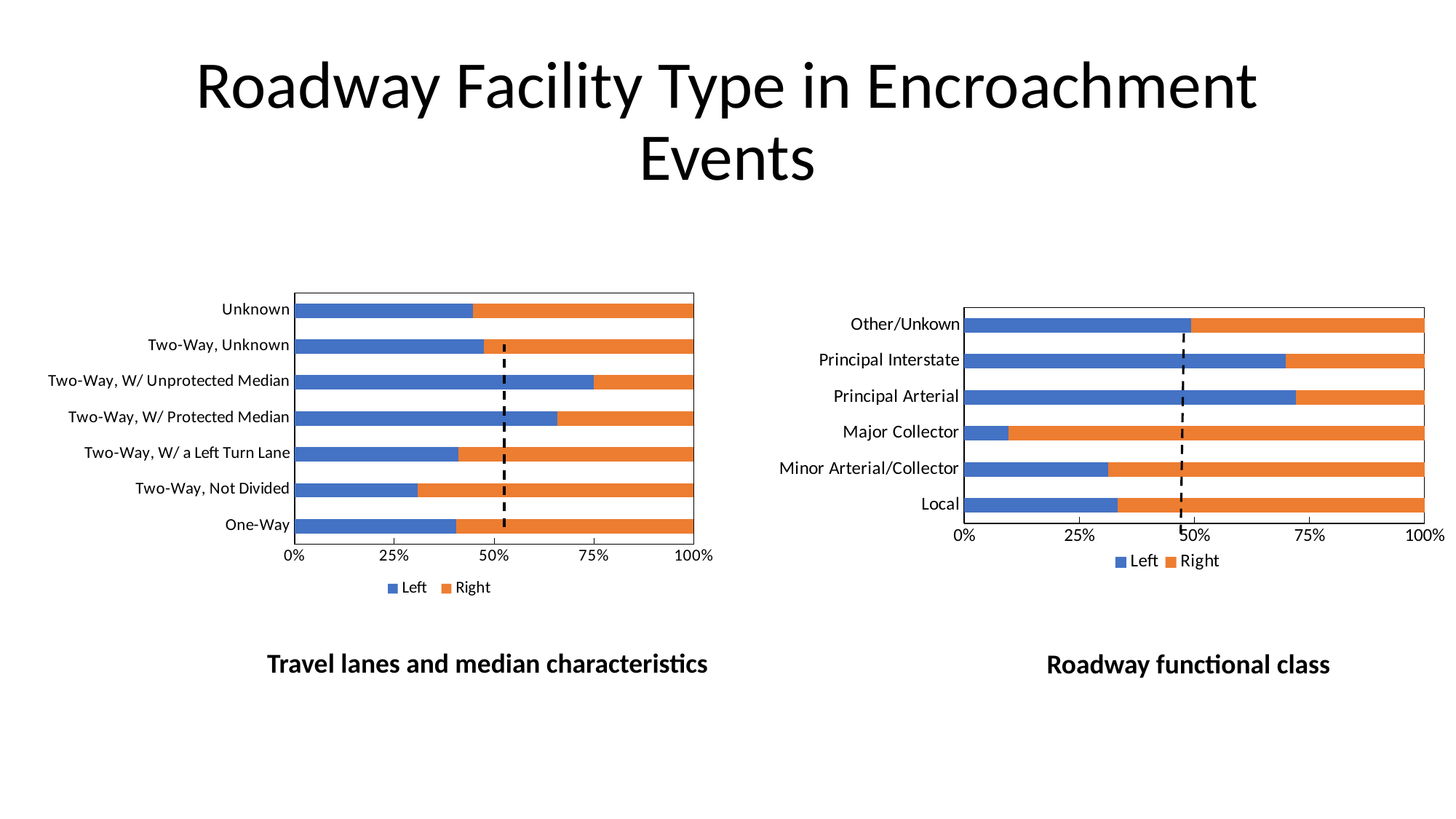

# Roadway Facility Type in Encroachment Events

### Chart

| Category | Left | Right |
|---|---|---|
| One-Way | 77.0 | 113.0 |
| Two-Way, Not Divided | 376.0 | 843.0 |
| Two-Way, W/ a Left Turn Lane | 232.0 | 334.0 |
| Two-Way, W/ Protected Median | 1902.0 | 985.0 |
| Two-Way, W/ Unprotected Median | 4199.0 | 1408.0 |
| Two-Way, Unknown | 9.0 | 10.0 |
| Unknown | 1621.0 | 2011.0 |

### Chart

| Category | Left | Right |
|---|---|---|
| Local | 3.0 | 6.0 |
| Minor Arterial/Collector | 167.0 | 368.0 |
| Major Collector | 20.0 | 187.0 |
| Principal Arterial | 1925.0 | 745.0 |
| Principal Interstate | 3538.0 | 1528.0 |
| Other/Unkown | 2760.0 | 2849.0 |
Travel lanes and median characteristics
Roadway functional class
30